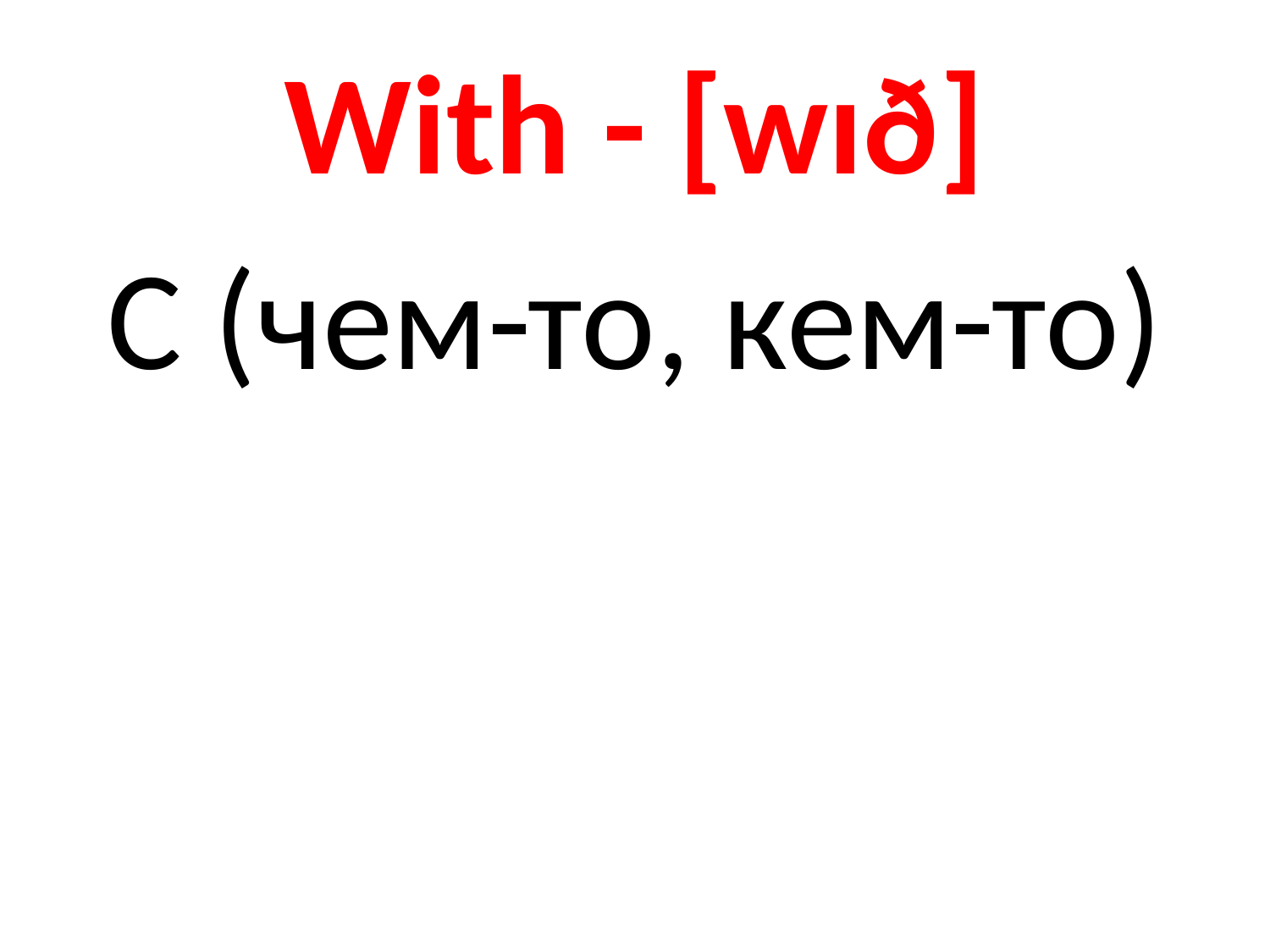

# With - [wıð]
С (чем-то, кем-то)